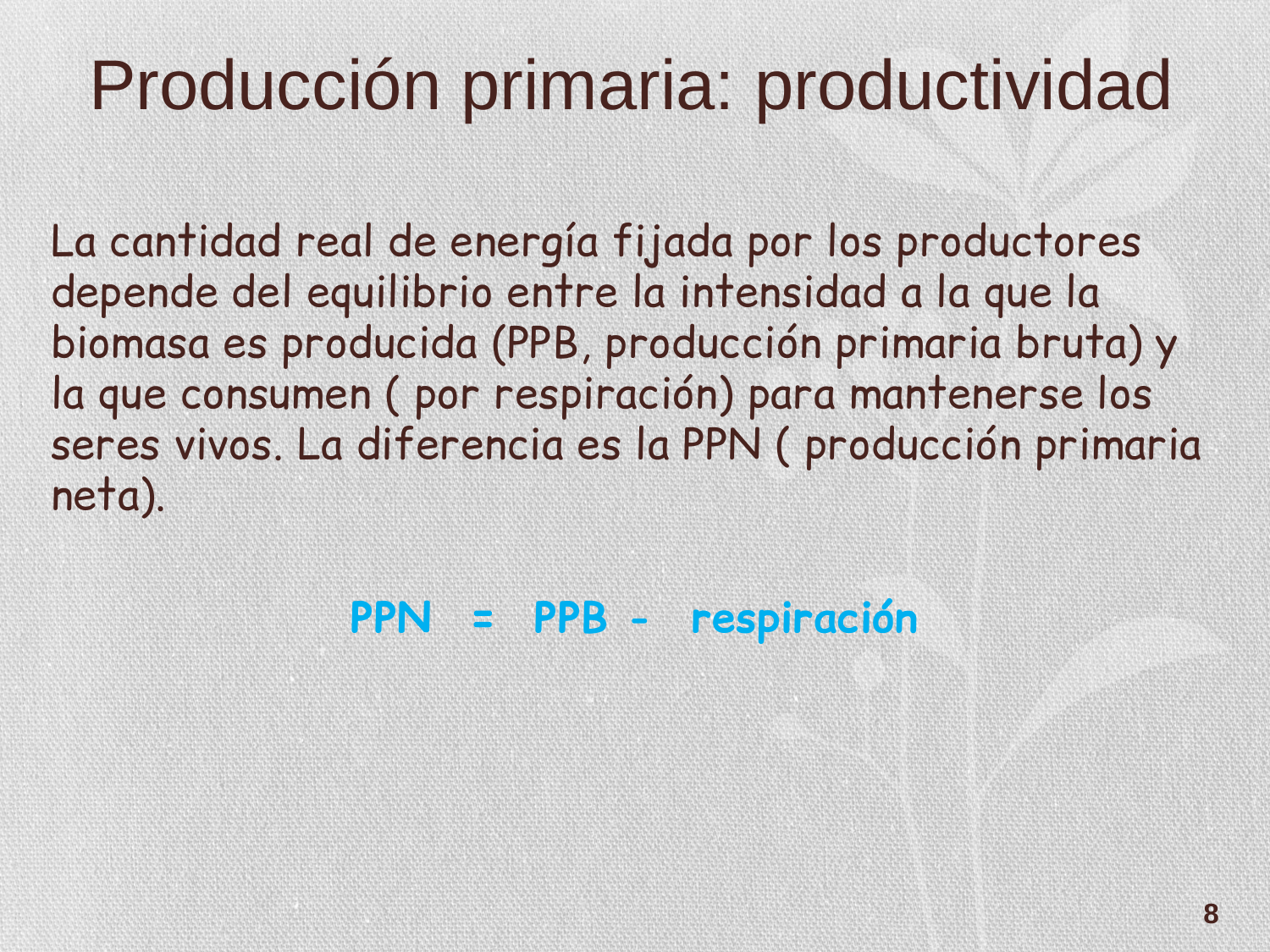

# Producción primaria: productividad

La cantidad real de energía fijada por los productores depende del equilibrio entre la intensidad a la que la biomasa es producida (PPB, producción primaria bruta) y la que consumen ( por respiración) para mantenerse los seres vivos. La diferencia es la PPN ( producción primaria neta).

PPN  =  PPB -  respiración
8